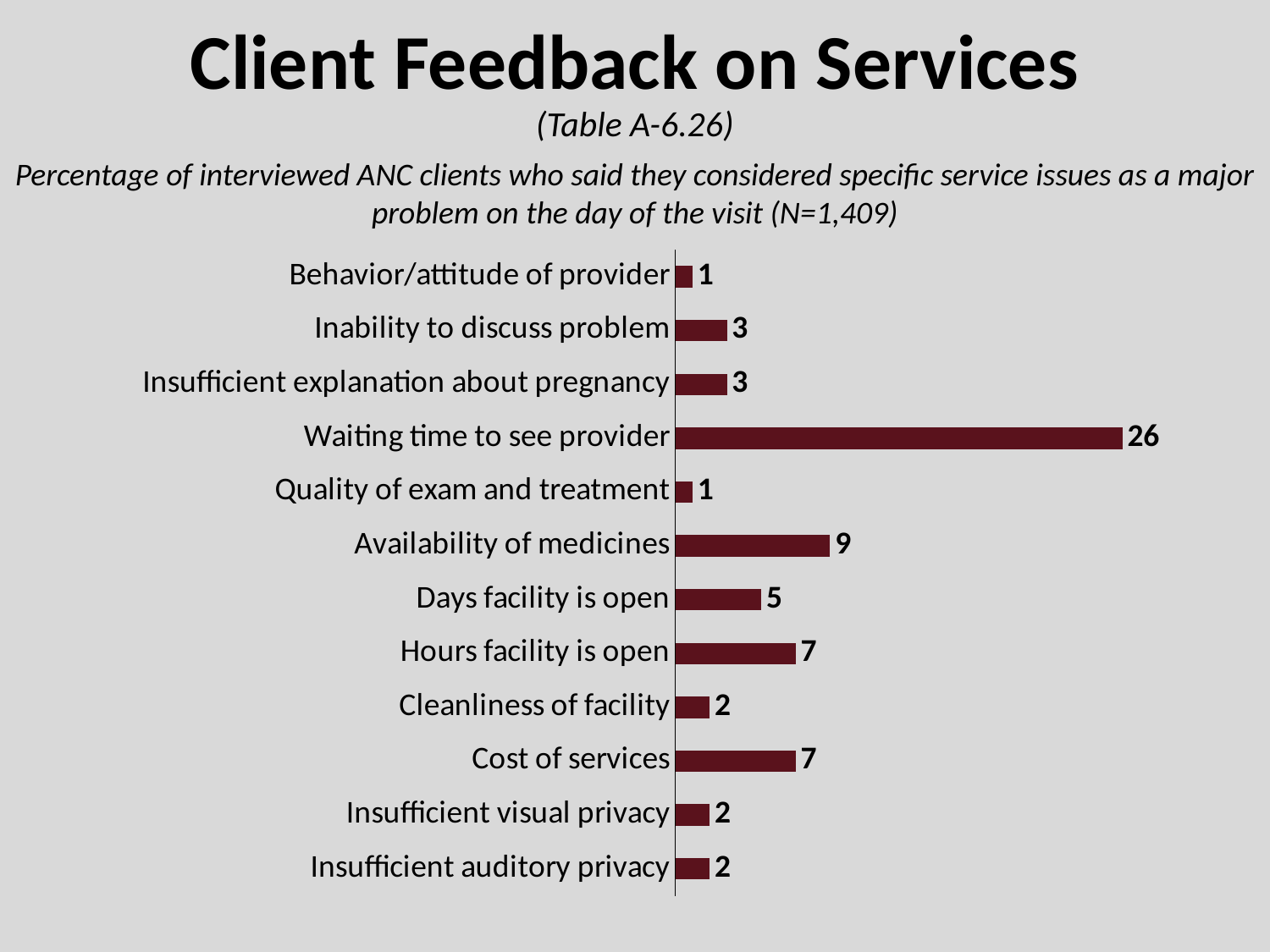

# Client Feedback on Services
(Table A-6.26)
Percentage of interviewed ANC clients who said they considered specific service issues as a major problem on the day of the visit (N=1,409)

### Chart

| Category | Series 1 |
|---|---|
| Insufficient auditory privacy | 2.0 |
| Insufficient visual privacy | 2.0 |
| Cost of services | 7.0 |
| Cleanliness of facility | 2.0 |
| Hours facility is open | 7.0 |
| Days facility is open | 5.0 |
| Availability of medicines | 9.0 |
| Quality of exam and treatment | 1.0 |
| Waiting time to see provider | 26.0 |
| Insufficient explanation about pregnancy | 3.0 |
| Inability to discuss problem | 3.0 |
| Behavior/attitude of provider | 1.0 |